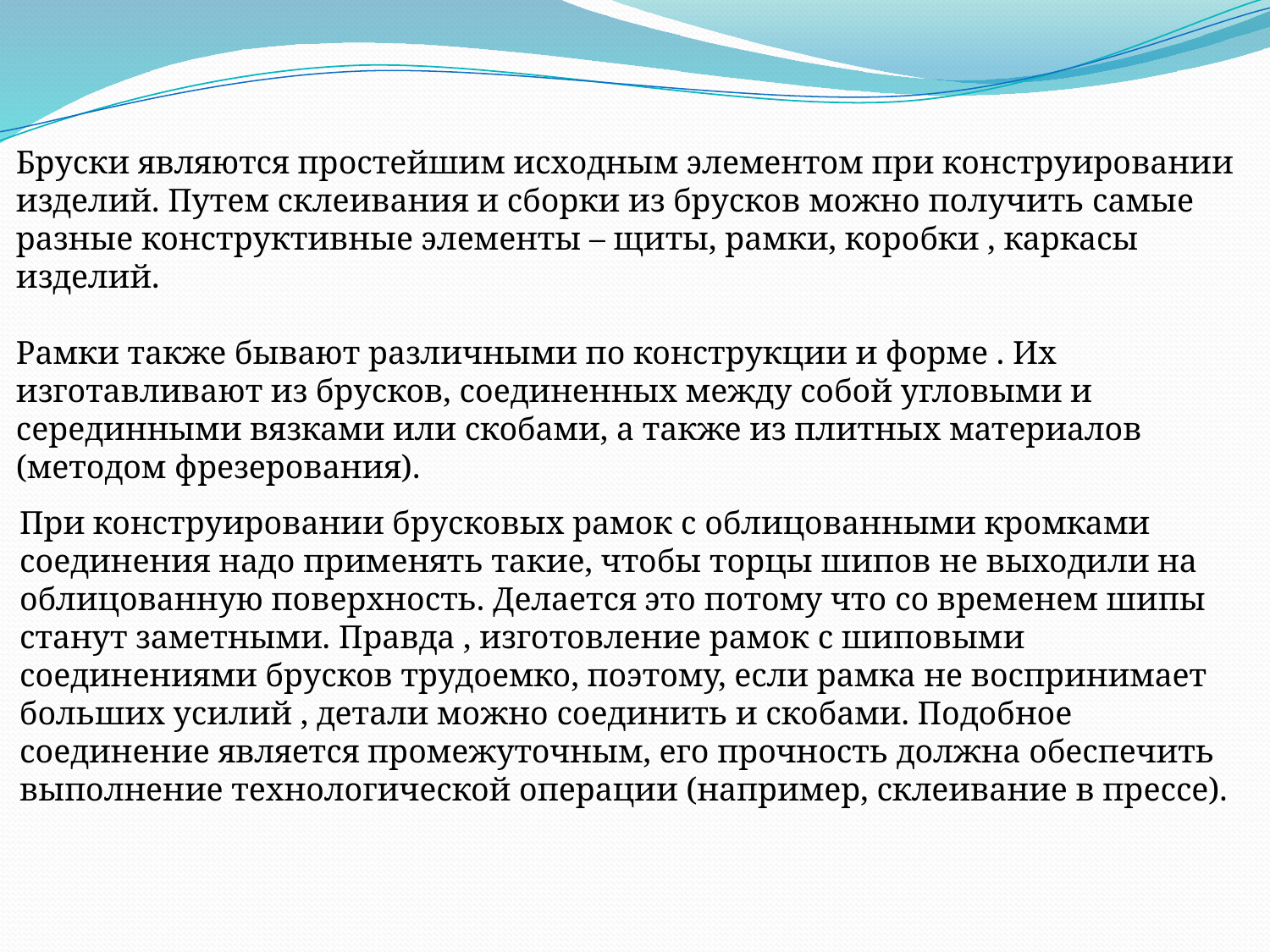

Бруски являются простейшим исходным элементом при конструировании изделий. Путем склеивания и сборки из брусков можно получить самые разные конструктивные элементы – щиты, рамки, коробки , каркасы изделий.

Рамки также бывают различными по конструкции и форме . Их изготавливают из брусков, соединенных между собой угловыми и серединными вязками или скобами, а также из плитных материалов (методом фрезерования).
При конструировании брусковых рамок с облицованными кромками соединения надо применять такие, чтобы торцы шипов не выходили на облицованную поверхность. Делается это потому что со временем шипы станут заметными. Правда , изготовление рамок с шиповыми соединениями брусков трудоемко, поэтому, если рамка не воспринимает больших усилий , детали можно соединить и скобами. Подобное соединение является промежуточным, его прочность должна обеспечить выполнение технологической операции (например, склеивание в прессе).